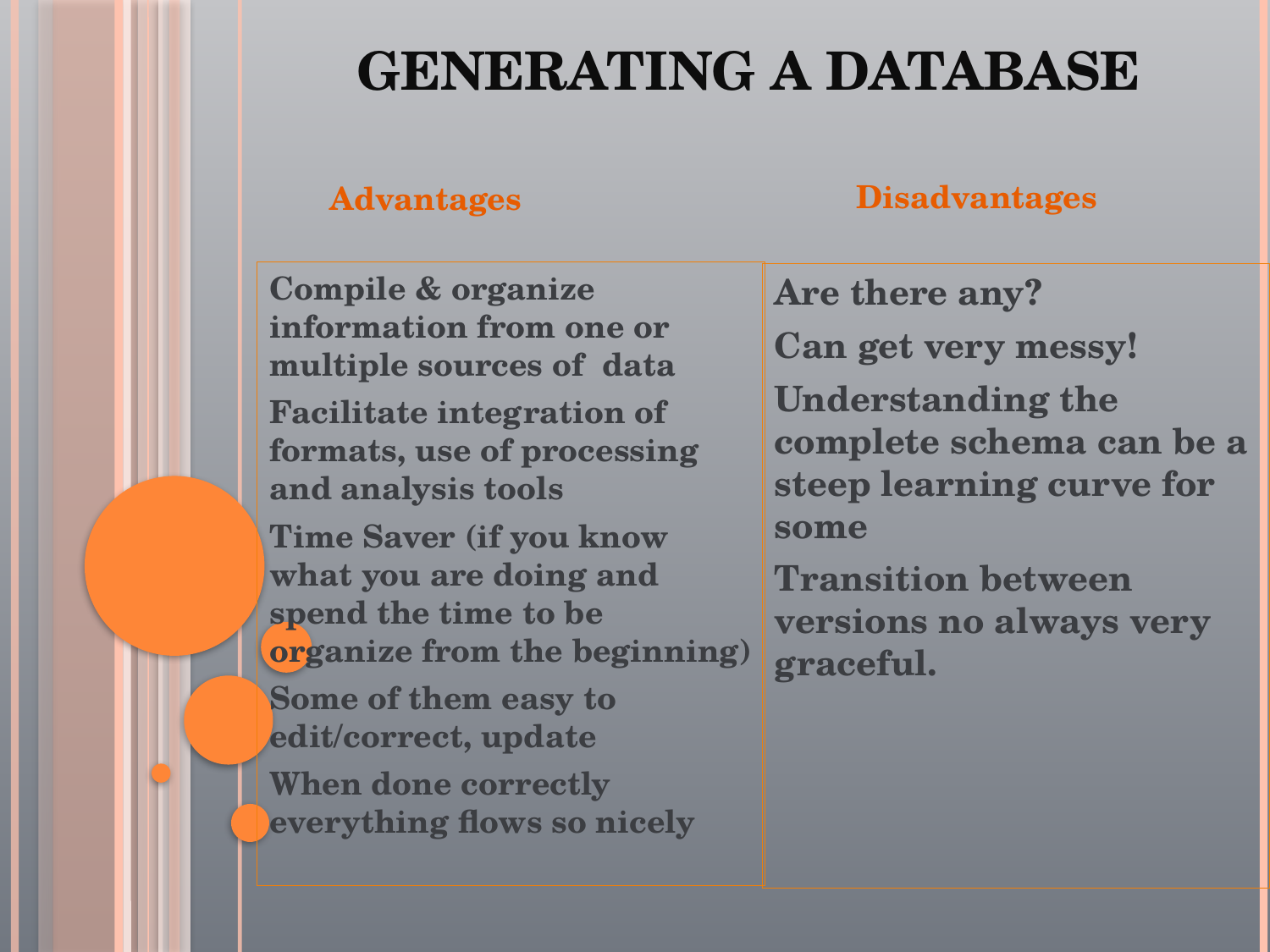

# Generating a Database
Disadvantages
Advantages
Compile & organize information from one or multiple sources of  data
Facilitate integration of formats, use of processing and analysis tools
Time Saver (if you know what you are doing and spend the time to be organize from the beginning)
Some of them easy to edit/correct, update
When done correctly everything flows so nicely
Are there any?
Can get very messy!
Understanding the complete schema can be a steep learning curve for some
Transition between versions no always very graceful.